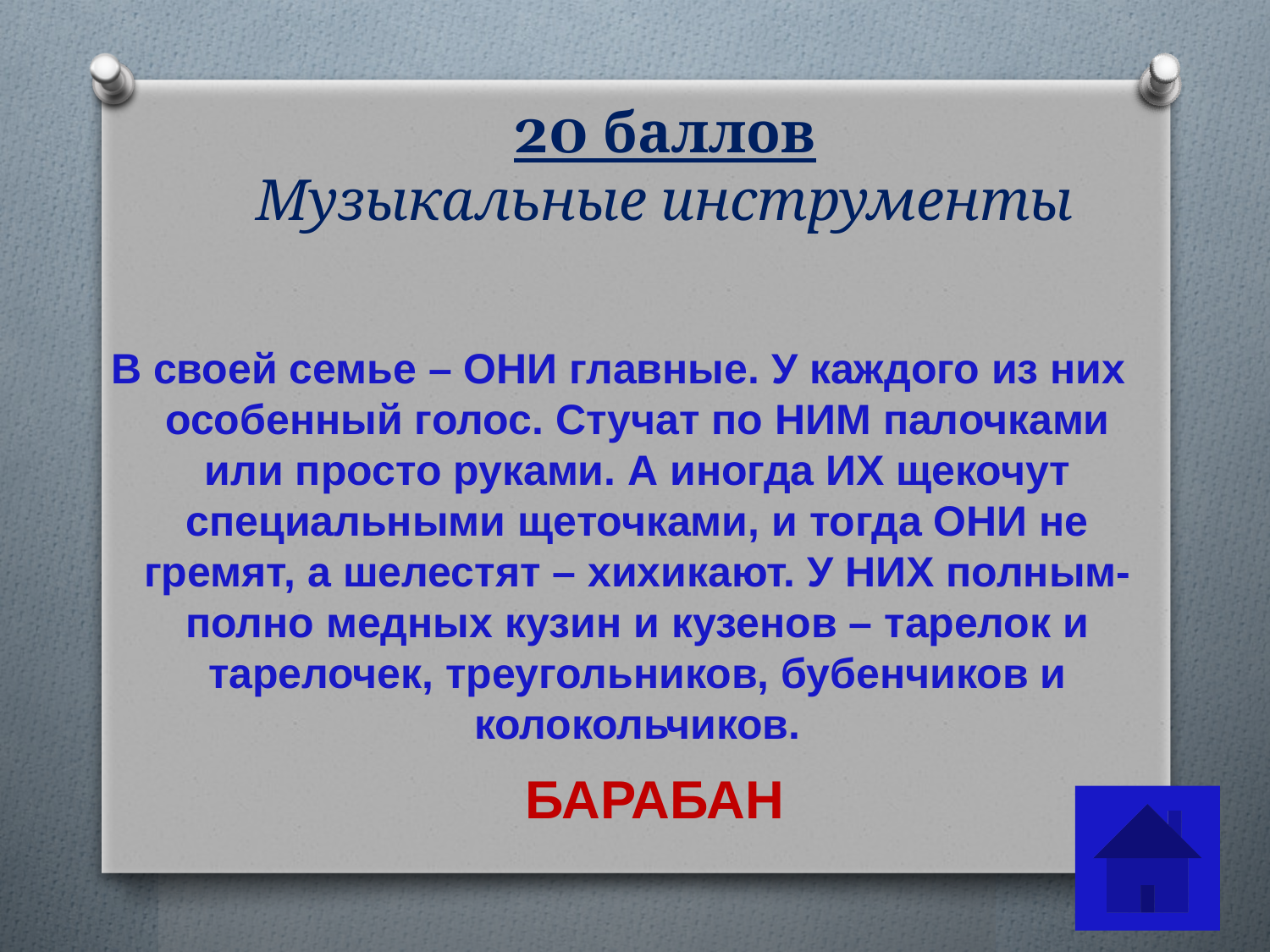

# 20 баллов Музыкальные инструменты

В своей семье – ОНИ главные. У каждого из них особенный голос. Стучат по НИМ палочками или просто руками. А иногда ИХ щекочут специальными щеточками, и тогда ОНИ не гремят, а шелестят – хихикают. У НИХ полным-полно медных кузин и кузенов – тарелок и тарелочек, треугольников, бубенчиков и колокольчиков.

БАРАБАН